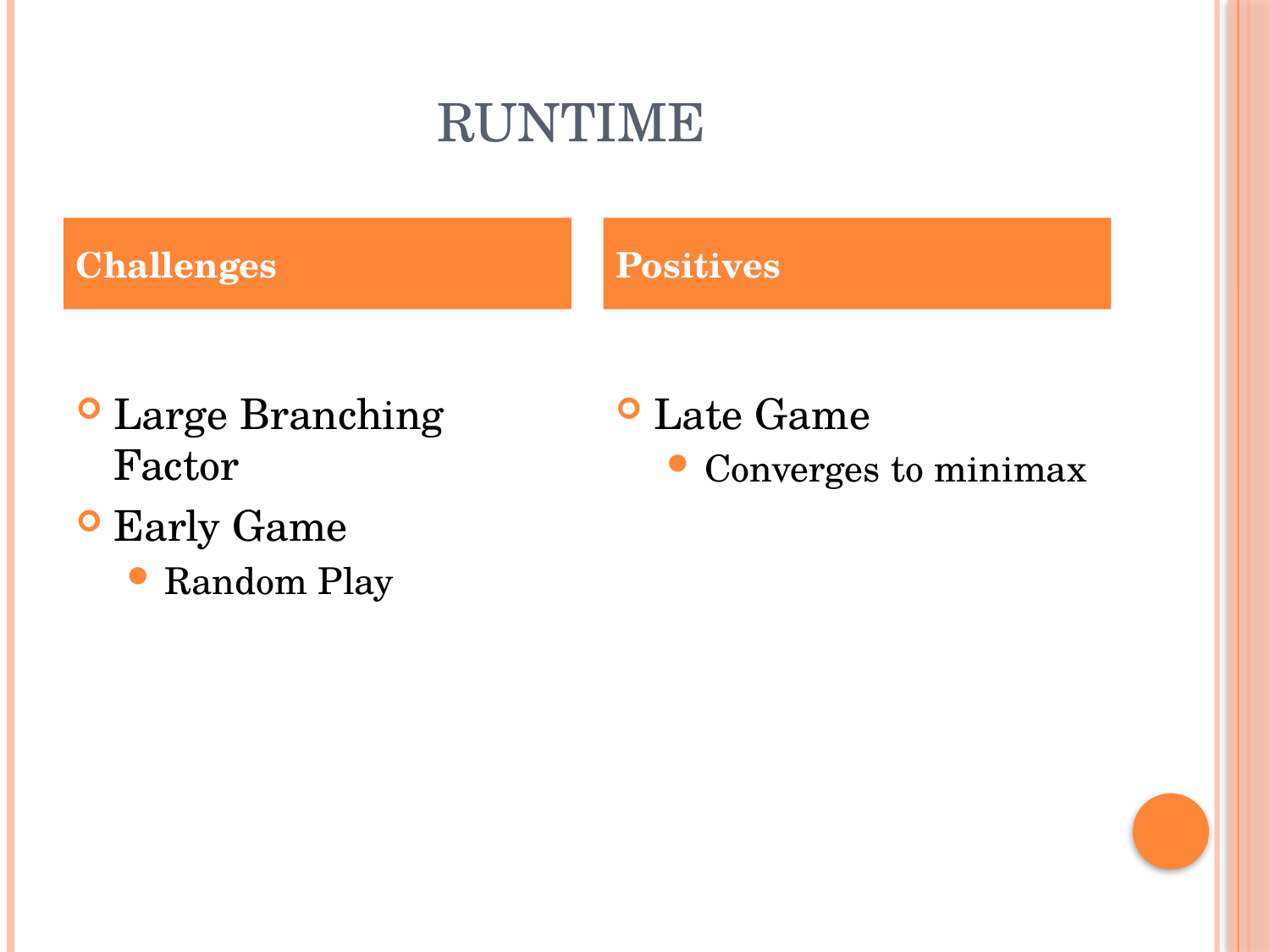

# Runtime

Challenges

Positives
Large Branching Factor
Early Game
Random Play

Late Game
Converges to minimax